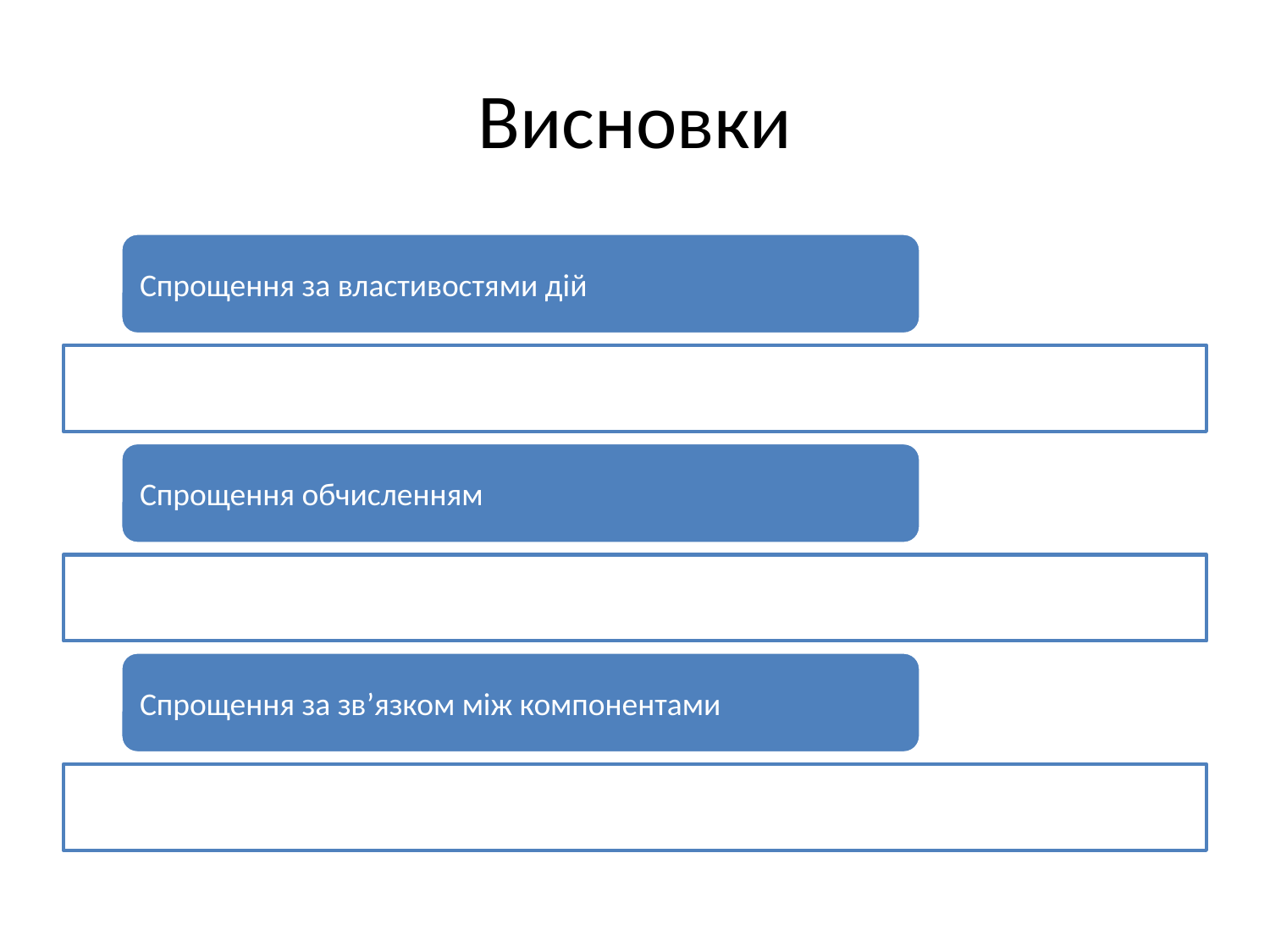

# Висновки
Спрощення за властивостями дій
Спрощення обчисленням
Спрощення за зв’язком між компонентами